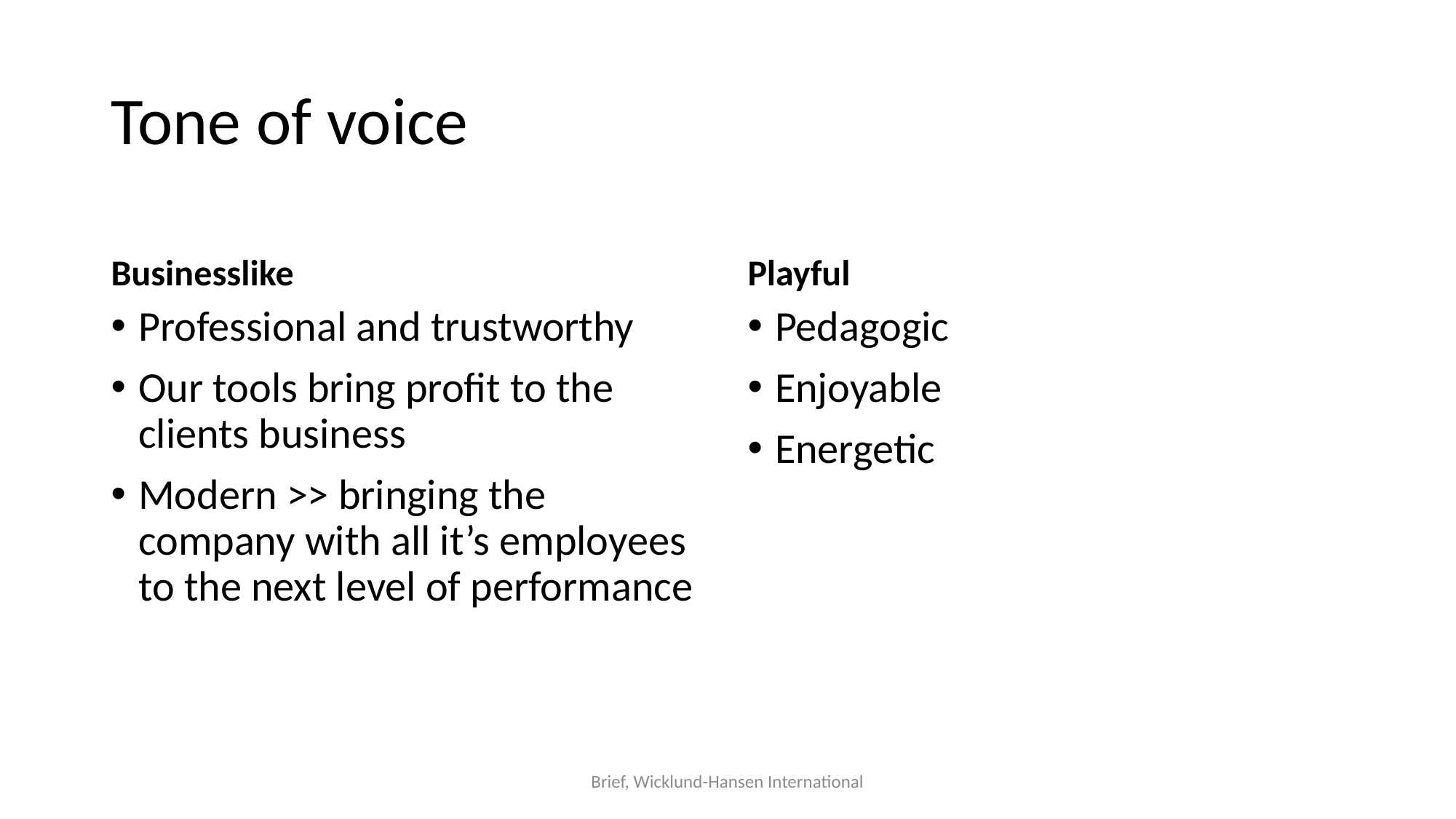

# Tone of voice
Businesslike
Playful
Professional and trustworthy
Our tools bring profit to the clients business
Modern >> bringing the company with all it’s employees to the next level of performance
Pedagogic
Enjoyable
Energetic

Brief, Wicklund-Hansen International